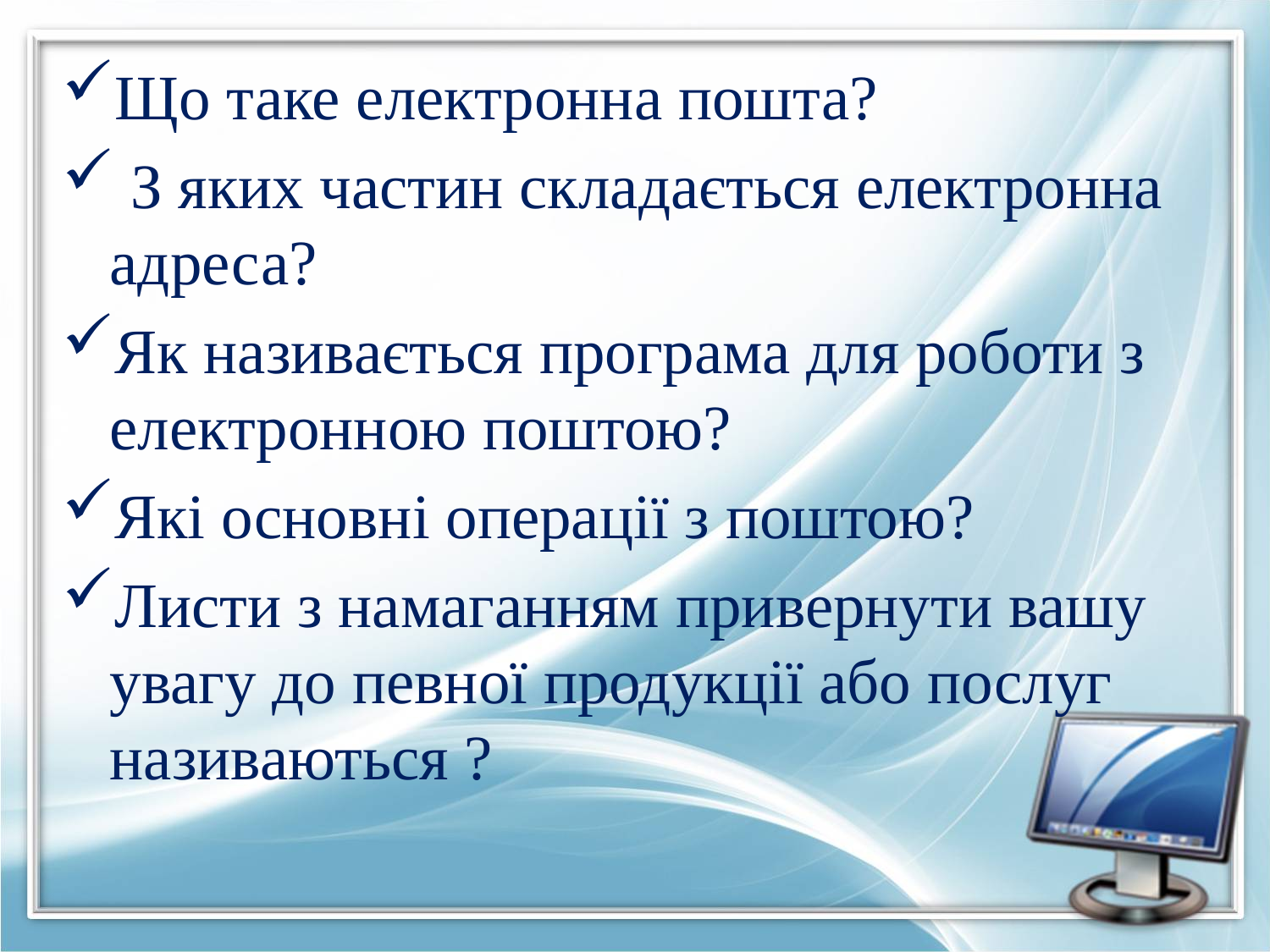

Що таке електронна пошта?
 З яких частин складається електронна адреса?
Як називається програма для роботи з електронною поштою?
Які основні операції з поштою?
Листи з намаганням привернути вашу увагу до певної продукції або послуг називаються ?